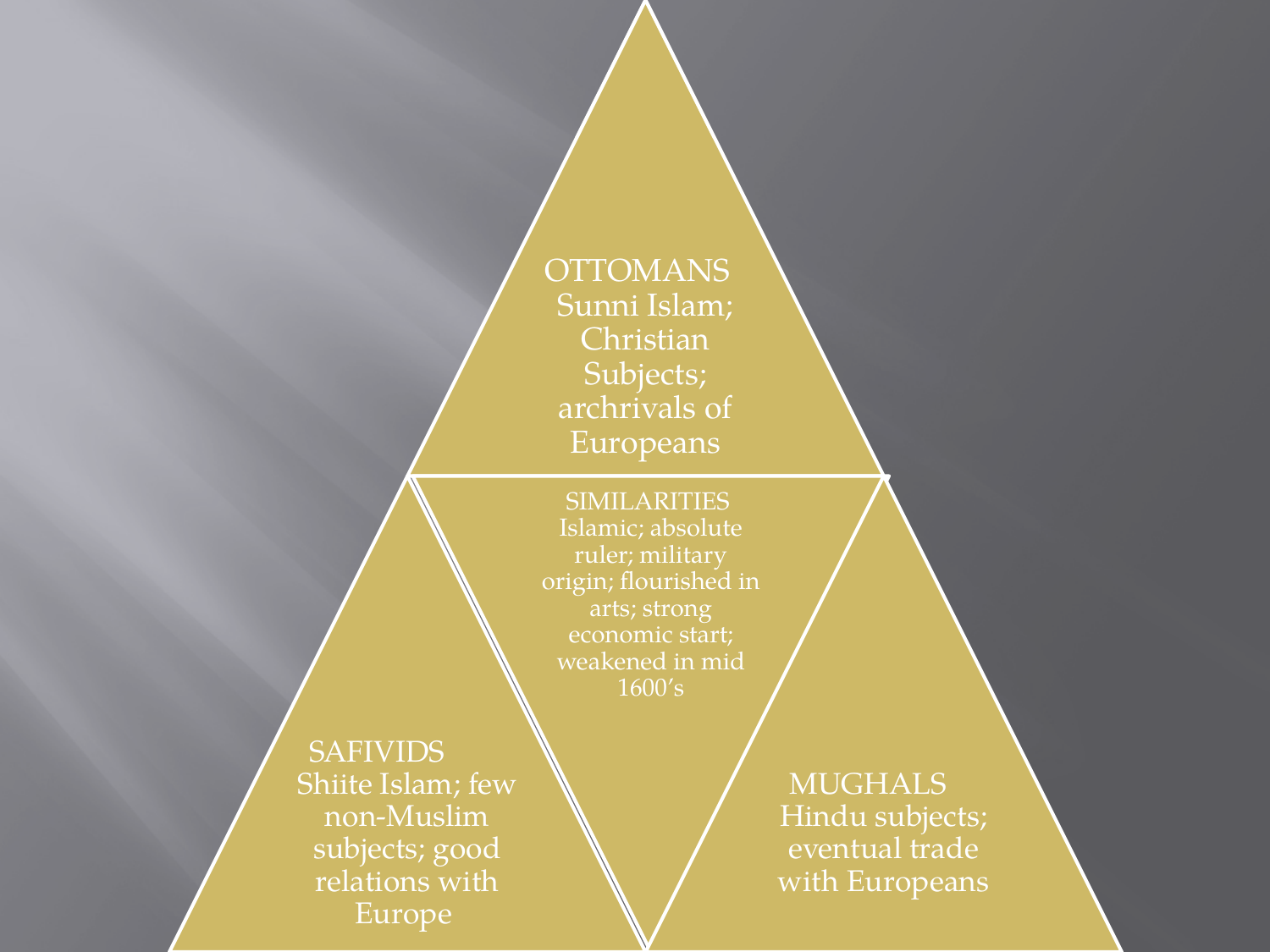

OTTOMANS   Sunni Islam; Christian Subjects; archrivals of Europeans
SAFIVIDS         Shiite Islam; few non-Muslim subjects; good relations with Europe
SIMILARITIES  Islamic; absolute ruler; military origin; flourished in arts; strong economic start; weakened in mid 1600’s
MUGHALS     Hindu subjects; eventual trade with Europeans